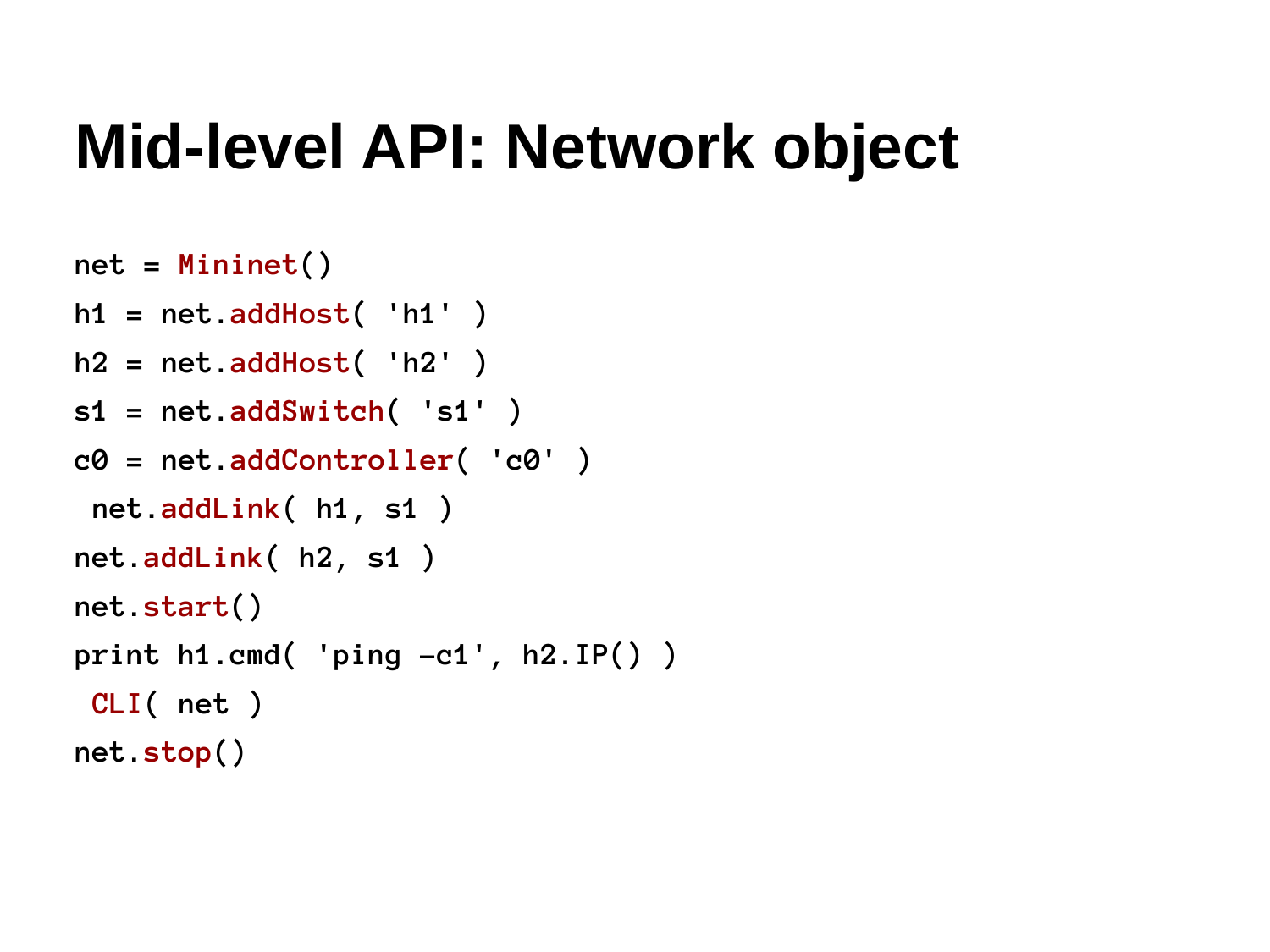

# Mid-level API: Network object
net = Mininet()
h1 = net.addHost( 'h1' )  h2 = net.addHost( 'h2' )  s1 = net.addSwitch( 's1' )
c0 = net.addController( 'c0' )  net.addLink( h1, s1 )  net.addLink( h2, s1 )  net.start()
print h1.cmd( 'ping -c1', h2.IP() )  CLI( net )
net.stop()